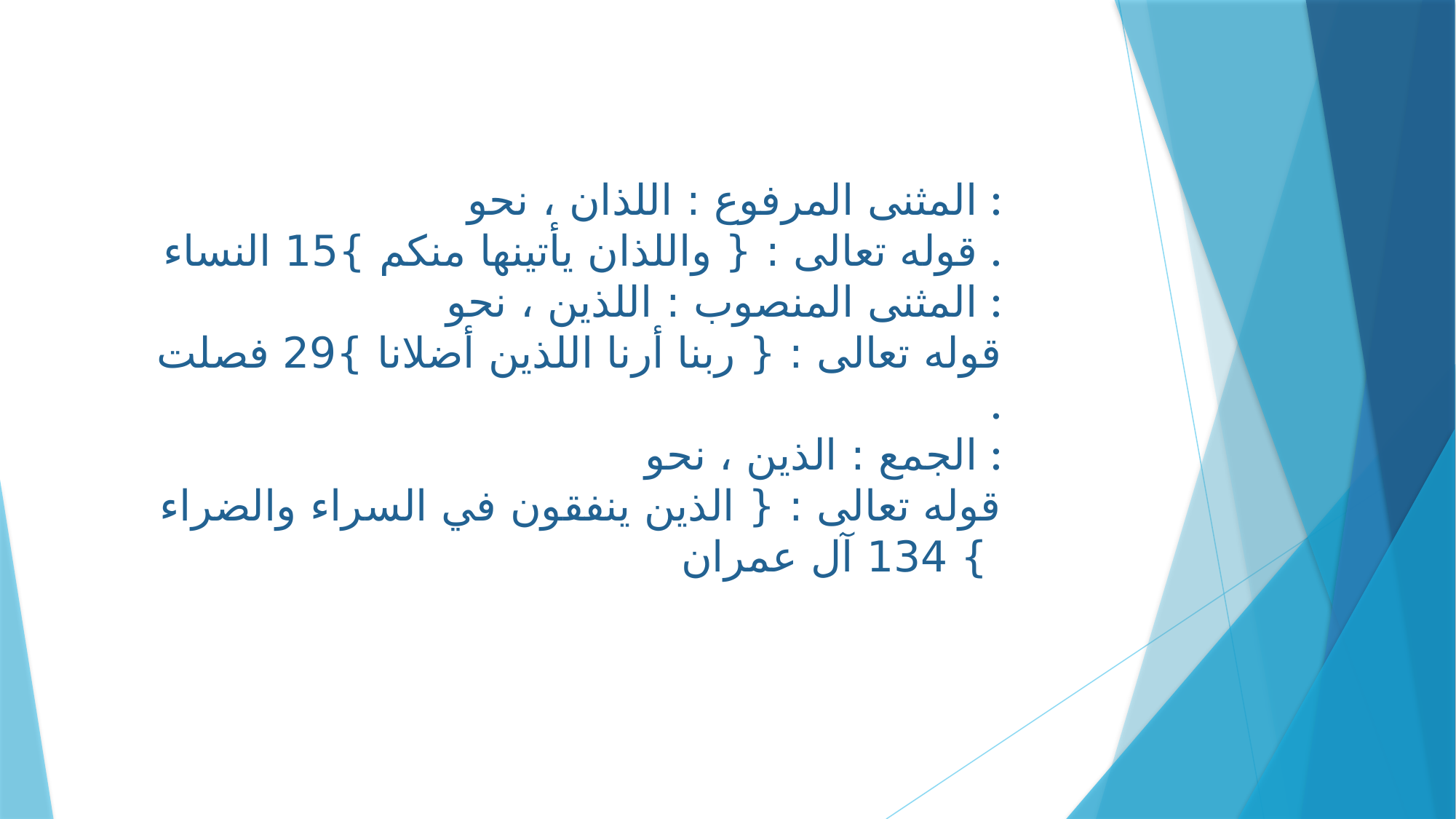

المثنى المرفوع : اللذان ، نحو :
قوله تعالى : { واللذان يأتينها منكم }15 النساء .
المثنى المنصوب : اللذين ، نحو :
قوله تعالى : { ربنا أرنا اللذين أضلانا }29 فصلت .
الجمع : الذين ، نحو :
قوله تعالى : { الذين ينفقون في السراء والضراء } 134 آل عمران